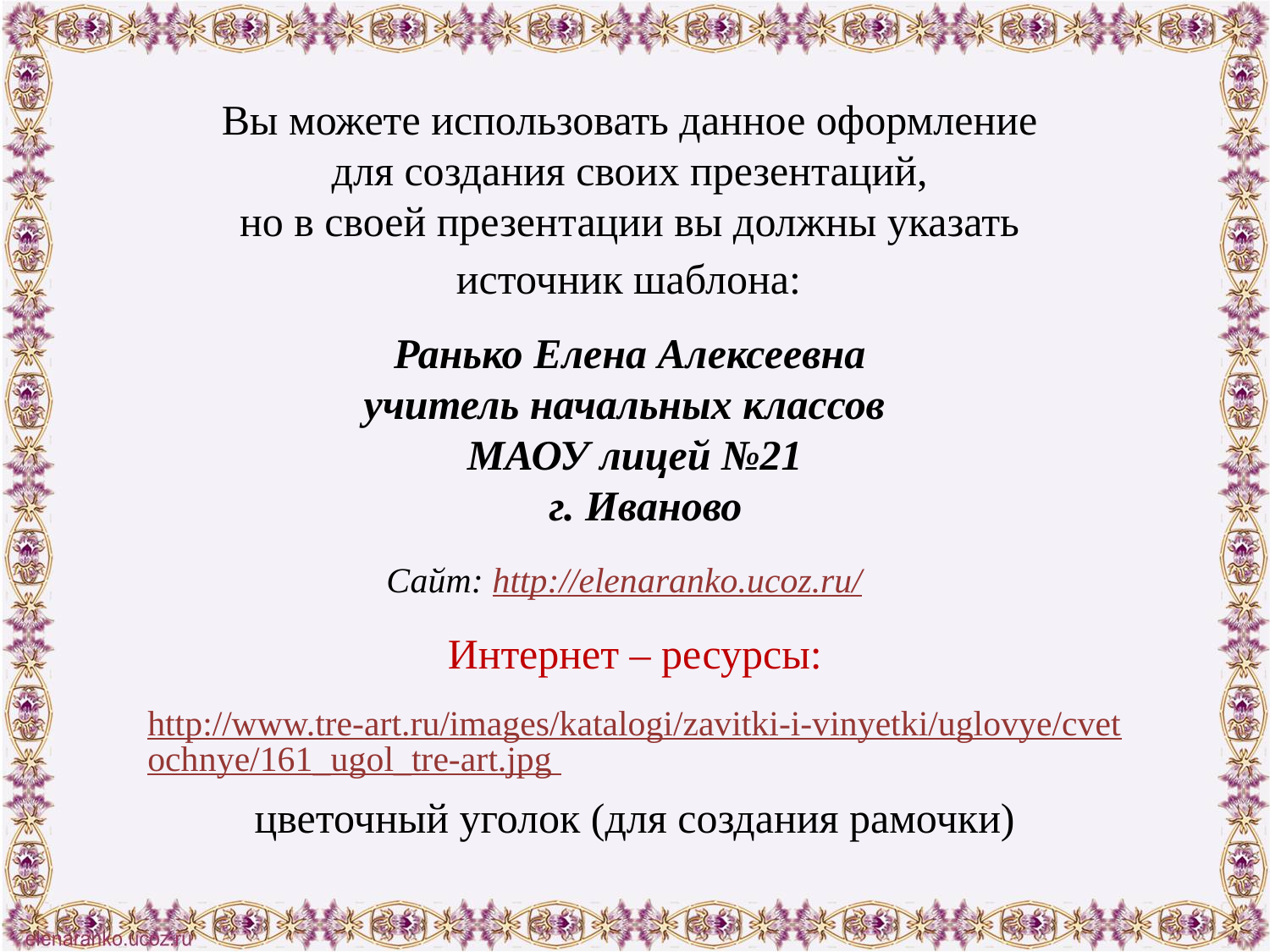

Вы можете использовать данное оформление
для создания своих презентаций,
но в своей презентации вы должны указать
источник шаблона:

Ранько Елена Алексеевна
учитель начальных классов
МАОУ лицей №21
  г. Иваново

Сайт: http://elenaranko.ucoz.ru/

Интернет – ресурсы:

http://www.tre-art.ru/images/katalogi/zavitki-i-vinyetki/uglovye/cvetochnye/161_ugol_tre-art.jpg

цветочный уголок (для создания рамочки)